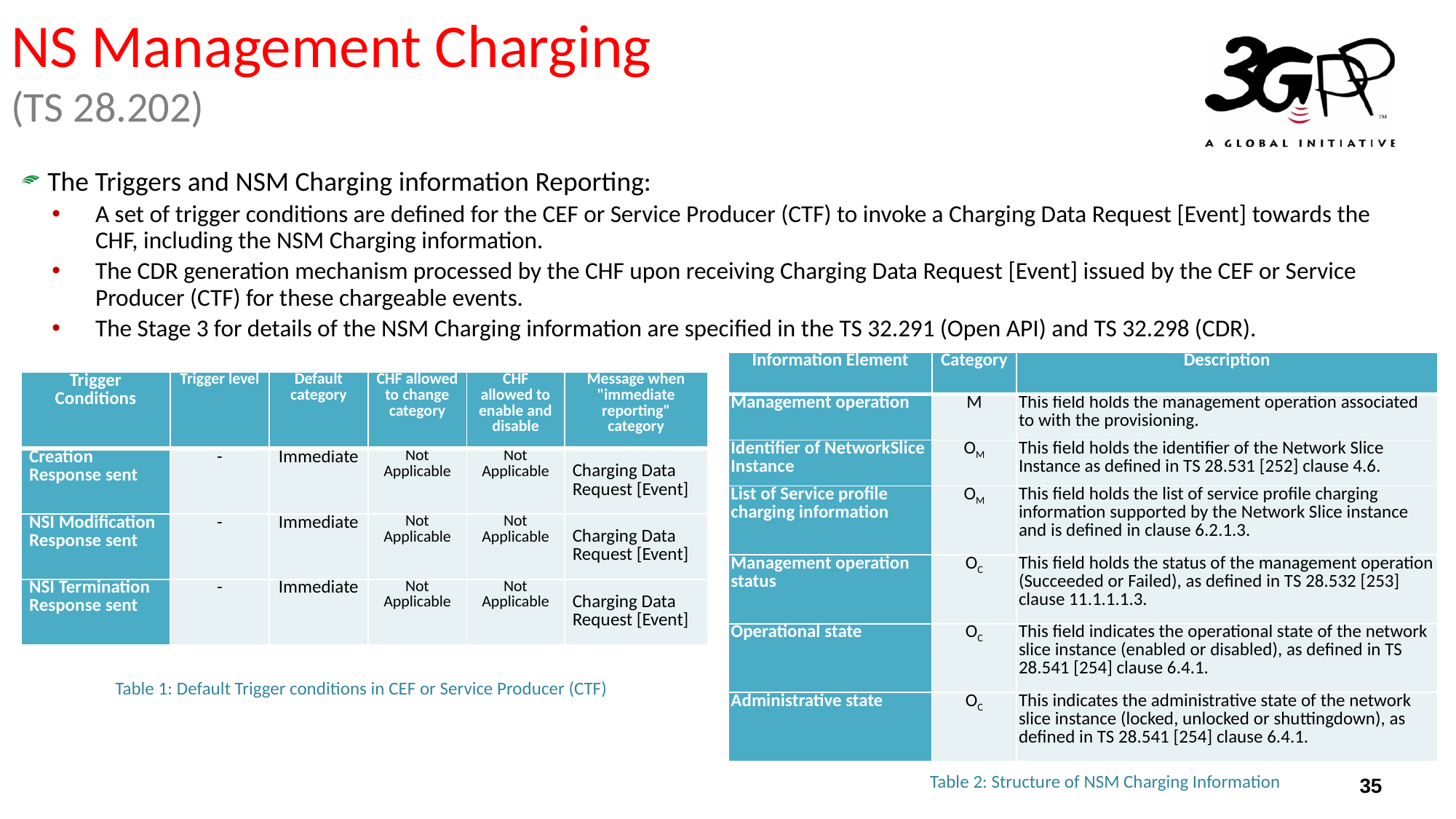

NS Management Charging
(TS 28.202)
The Triggers and NSM Charging information Reporting:
A set of trigger conditions are defined for the CEF or Service Producer (CTF) to invoke a Charging Data Request [Event] towards the CHF, including the NSM Charging information.
The CDR generation mechanism processed by the CHF upon receiving Charging Data Request [Event] issued by the CEF or Service Producer (CTF) for these chargeable events.
The Stage 3 for details of the NSM Charging information are specified in the TS 32.291 (Open API) and TS 32.298 (CDR).

| Information Element | Category | Description |
| --- | --- | --- |
| Management operation | M | This field holds the management operation associated to with the provisioning. |
| Identifier of NetworkSlice Instance | OM | This field holds the identifier of the Network Slice Instance as defined in TS 28.531 [252] clause 4.6. |
| List of Service profile charging information | OM | This field holds the list of service profile charging information supported by the Network Slice instance and is defined in clause 6.2.1.3. |
| Management operation status | OC | This field holds the status of the management operation (Succeeded or Failed), as defined in TS 28.532 [253] clause 11.1.1.1.3. |
| Operational state | OC | This field indicates the operational state of the network slice instance (enabled or disabled), as defined in TS 28.541 [254] clause 6.4.1. |
| Administrative state | OC | This indicates the administrative state of the network slice instance (locked, unlocked or shuttingdown), as defined in TS 28.541 [254] clause 6.4.1. |
| Trigger Conditions | Trigger level | Default category | CHF allowed to change category | CHF allowed to enable and disable | Message when "immediate reporting" category |
| --- | --- | --- | --- | --- | --- |
| Creation Response sent | - | Immediate | Not Applicable | Not Applicable | Charging Data Request [Event] |
| NSI Modification Response sent | - | Immediate | Not Applicable | Not Applicable | Charging Data Request [Event] |
| NSI Termination Response sent | - | Immediate | Not Applicable | Not Applicable | Charging Data Request [Event] |
Table 1: Default Trigger conditions in CEF or Service Producer (CTF)
Table 2: Structure of NSM Charging Information